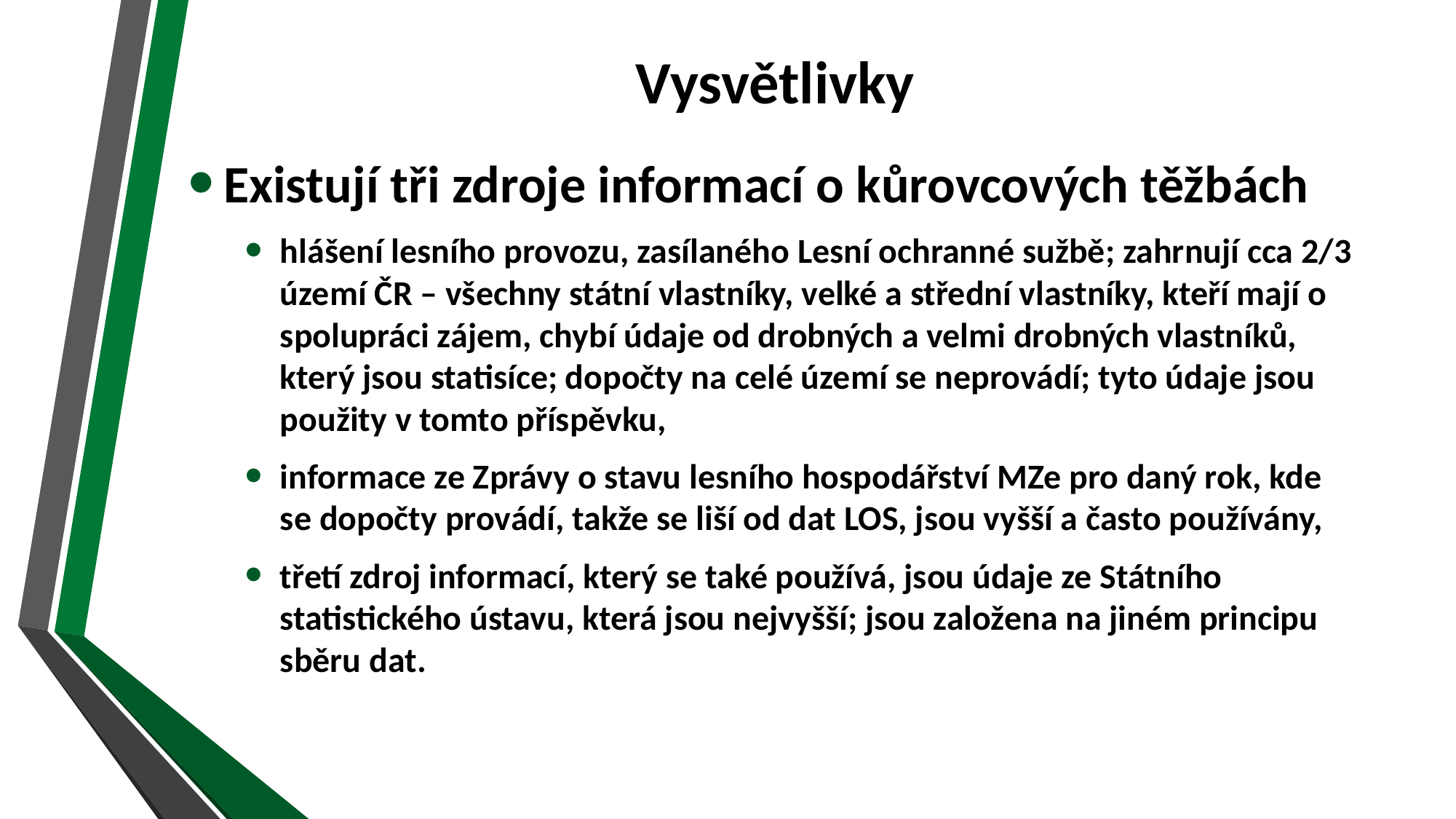

# Vysvětlivky
Existují tři zdroje informací o kůrovcových těžbách
hlášení lesního provozu, zasílaného Lesní ochranné sužbě; zahrnují cca 2/3 území ČR – všechny státní vlastníky, velké a střední vlastníky, kteří mají o spolupráci zájem, chybí údaje od drobných a velmi drobných vlastníků, který jsou statisíce; dopočty na celé území se neprovádí; tyto údaje jsou použity v tomto příspěvku,
informace ze Zprávy o stavu lesního hospodářství MZe pro daný rok, kde se dopočty provádí, takže se liší od dat LOS, jsou vyšší a často používány,
třetí zdroj informací, který se také používá, jsou údaje ze Státního statistického ústavu, která jsou nejvyšší; jsou založena na jiném principu sběru dat.